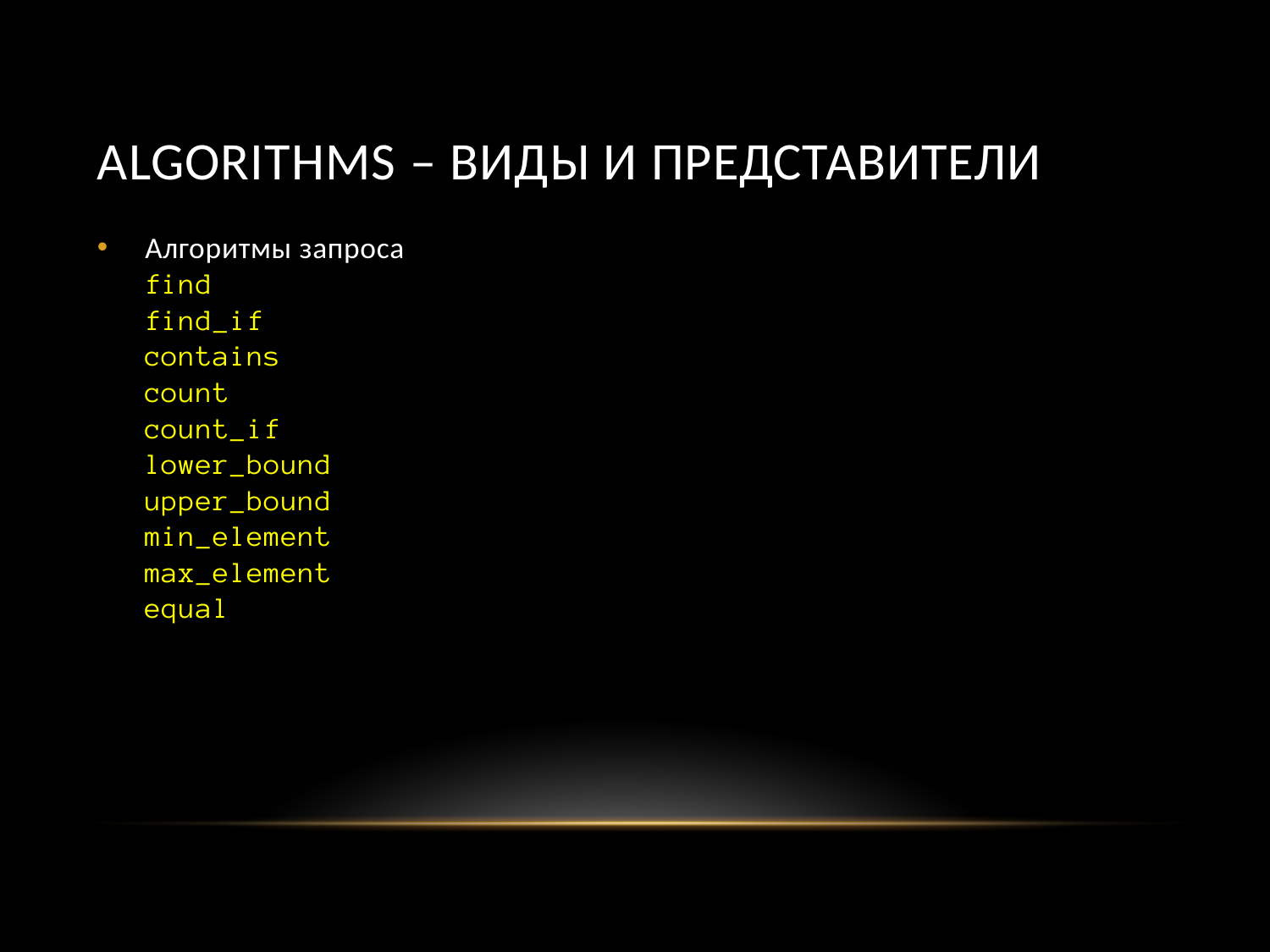

# Algorithms – Виды и представители
Алгоритмы запроса
find
find_if
contains
count
count_if
lower_bound
upper_bound
min_element
max_element
equal